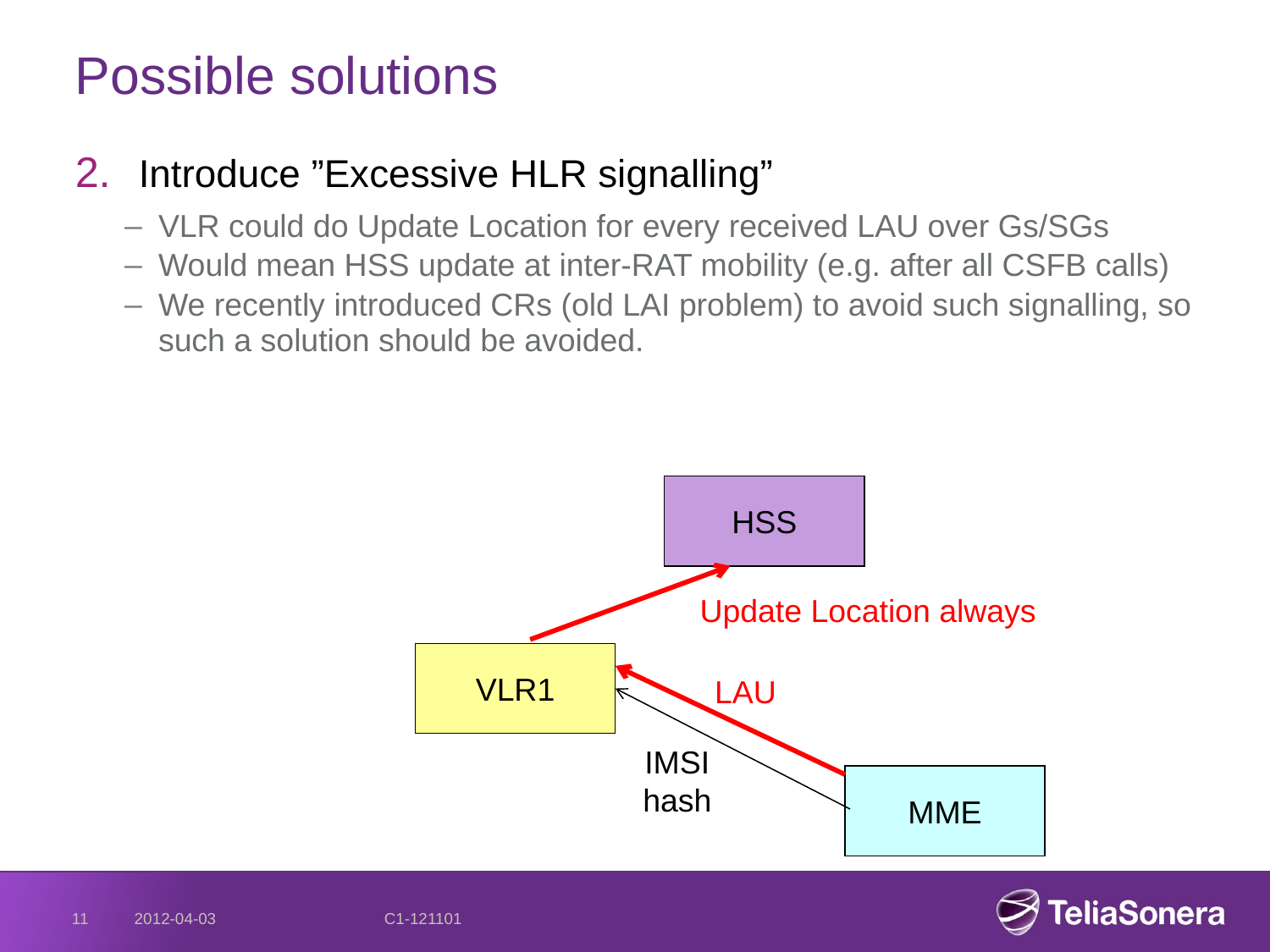

# Possible solutions
Introduce ”Excessive HLR signalling”
VLR could do Update Location for every received LAU over Gs/SGs
Would mean HSS update at inter-RAT mobility (e.g. after all CSFB calls)
We recently introduced CRs (old LAI problem) to avoid such signalling, so such a solution should be avoided.

HSS

Update Location always
VLR1

LAU
IMSI
hash
MME
11
2012-04-03
C1-121101